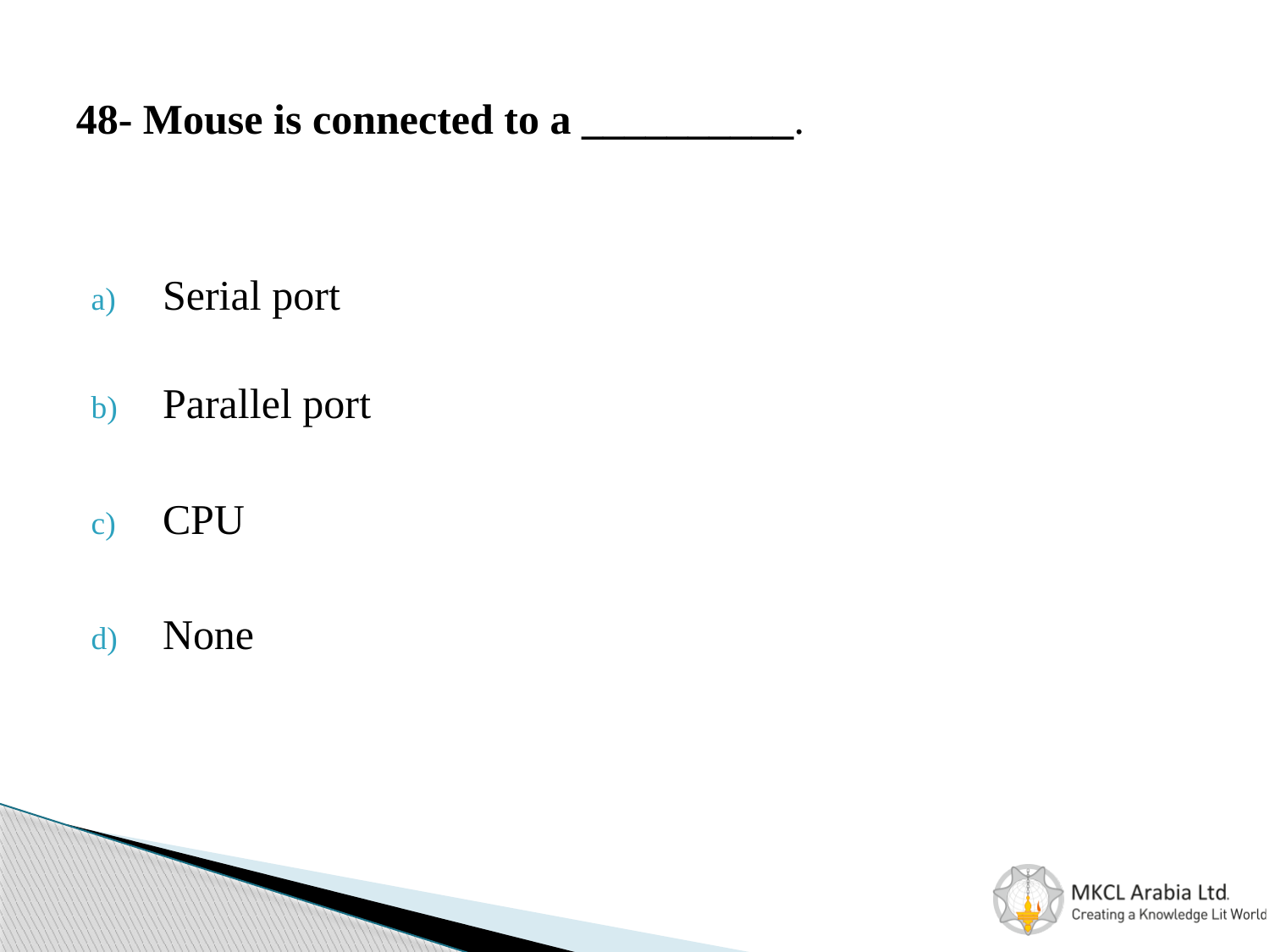

# 48- Mouse is connected to a __________.
Serial port
Parallel port

CPU

None